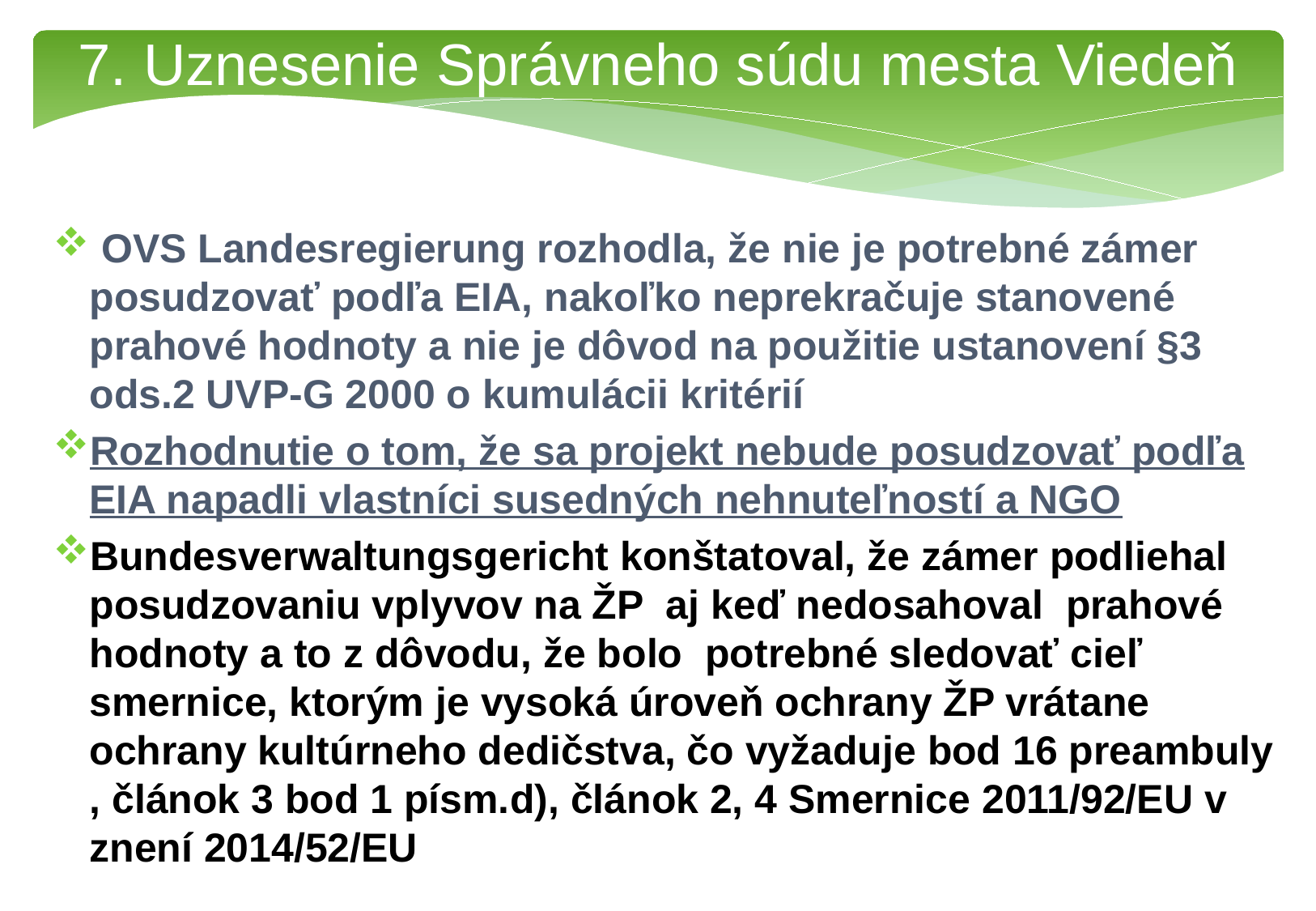

7. Uznesenie Správneho súdu mesta Viedeň
 OVS Landesregierung rozhodla, že nie je potrebné zámer posudzovať podľa EIA, nakoľko neprekračuje stanovené prahové hodnoty a nie je dôvod na použitie ustanovení §3 ods.2 UVP-G 2000 o kumulácii kritérií
Rozhodnutie o tom, že sa projekt nebude posudzovať podľa EIA napadli vlastníci susedných nehnuteľností a NGO
Bundesverwaltungsgericht konštatoval, že zámer podliehal posudzovaniu vplyvov na ŽP  aj keď nedosahoval  prahové hodnoty a to z dôvodu, že bolo  potrebné sledovať cieľ smernice, ktorým je vysoká úroveň ochrany ŽP vrátane ochrany kultúrneho dedičstva, čo vyžaduje bod 16 preambuly , článok 3 bod 1 písm.d), článok 2, 4 Smernice 2011/92/EU v znení 2014/52/EU